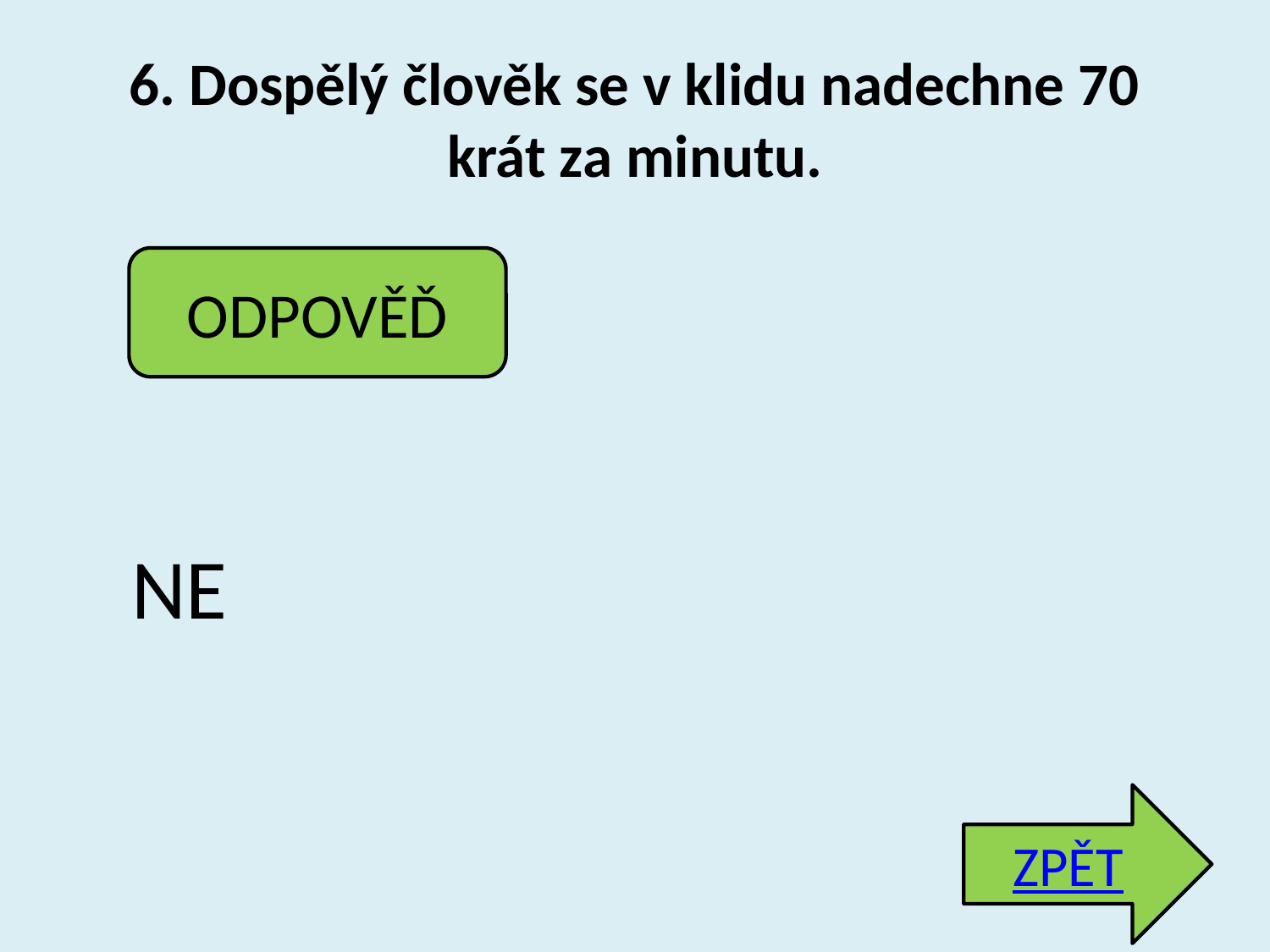

# 6. Dospělý člověk se v klidu nadechne 70 krát za minutu.

ODPOVĚĎ

NE
ZPĚT